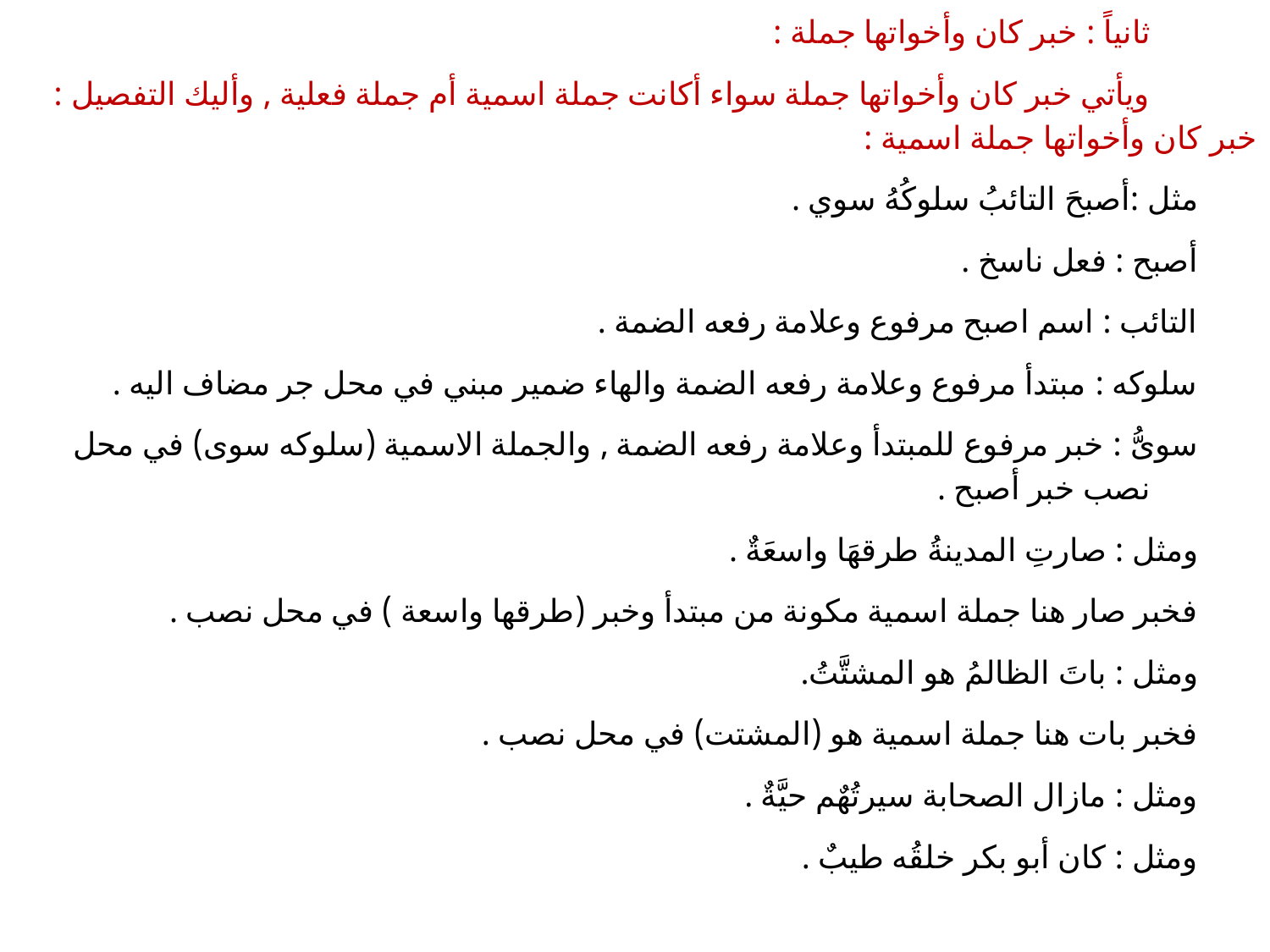

ثانياً : خبر كان وأخواتها جملة :
ويأتي خبر كان وأخواتها جملة سواء أكانت جملة اسمية أم جملة فعلية , وأليك التفصيل :
خبر كان وأخواتها جملة اسمية :
مثل :أصبحَ التائبُ سلوكُهُ سوي .
أصبح : فعل ناسخ .
التائب : اسم اصبح مرفوع وعلامة رفعه الضمة .
سلوكه : مبتدأ مرفوع وعلامة رفعه الضمة والهاء ضمير مبني في محل جر مضاف اليه .
سوىُّ : خبر مرفوع للمبتدأ وعلامة رفعه الضمة , والجملة الاسمية (سلوكه سوى) في محل نصب خبر أصبح .
ومثل : صارتِ المدينةُ طرقهَا واسعَةٌ .
فخبر صار هنا جملة اسمية مكونة من مبتدأ وخبر (طرقها واسعة ) في محل نصب .
ومثل : باتَ الظالمُ هو المشتَّتُ.
فخبر بات هنا جملة اسمية هو (المشتت) في محل نصب .
ومثل : مازال الصحابة سيرتُهٌم حيَّةٌ .
ومثل : كان أبو بكر خلقُه طيبٌ .